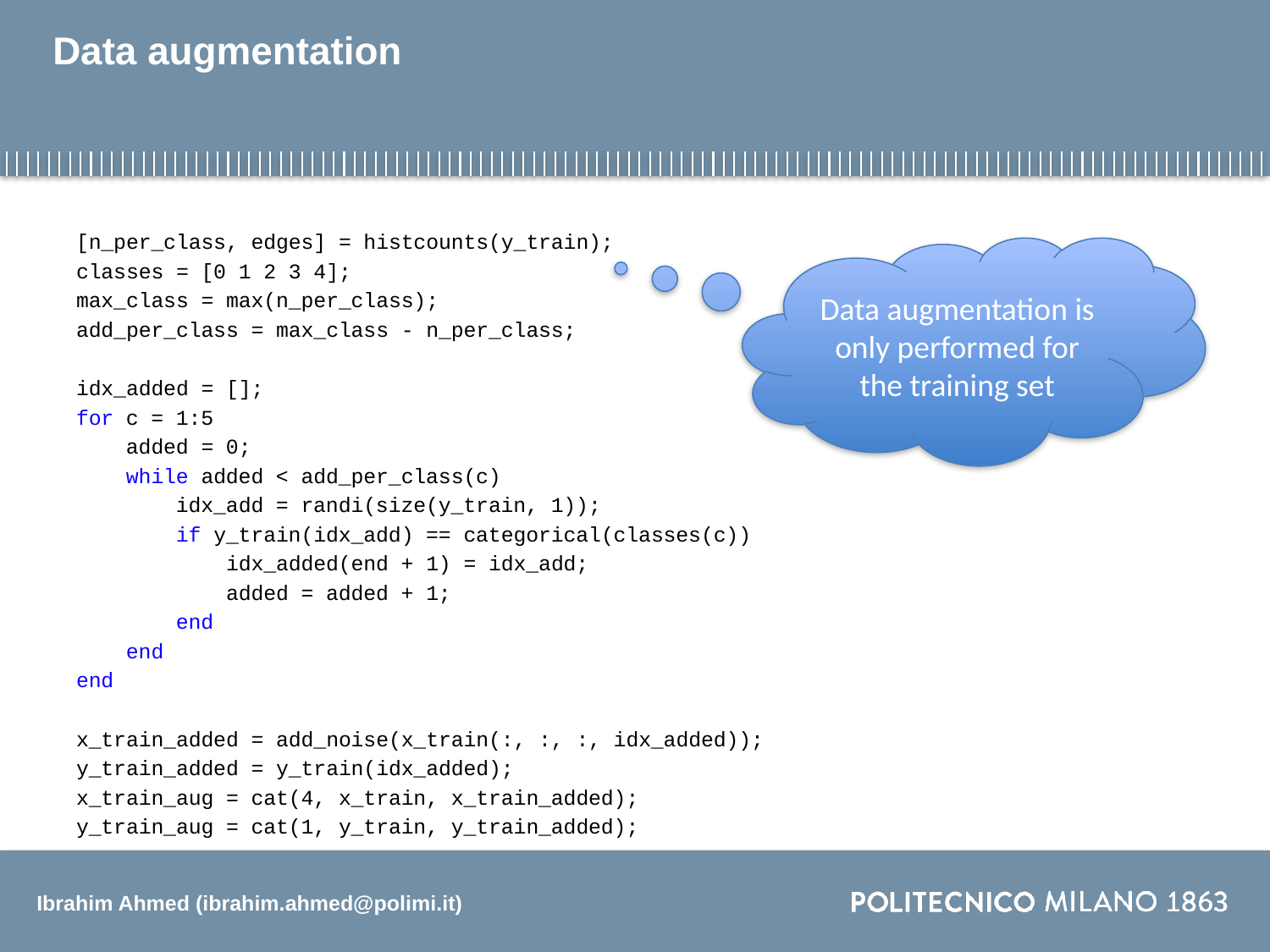

# Data augmentation
[n_per_class, edges] = histcounts(y_train);
classes = [0 1 2 3 4];
max_class = max(n_per_class);
add_per_class = max_class - n_per_class;

idx_added = [];
for c = 1:5
    added = 0;
    while added < add_per_class(c)
        idx_add = randi(size(y_train, 1));
        if y_train(idx_add) == categorical(classes(c))
            idx_added(end + 1) = idx_add;
            added = added + 1;
        end
    end
end

x_train_added = add_noise(x_train(:, :, :, idx_added));
y_train_added = y_train(idx_added);
x_train_aug = cat(4, x_train, x_train_added);
y_train_aug = cat(1, y_train, y_train_added);
Data augmentation is only performed for the training set